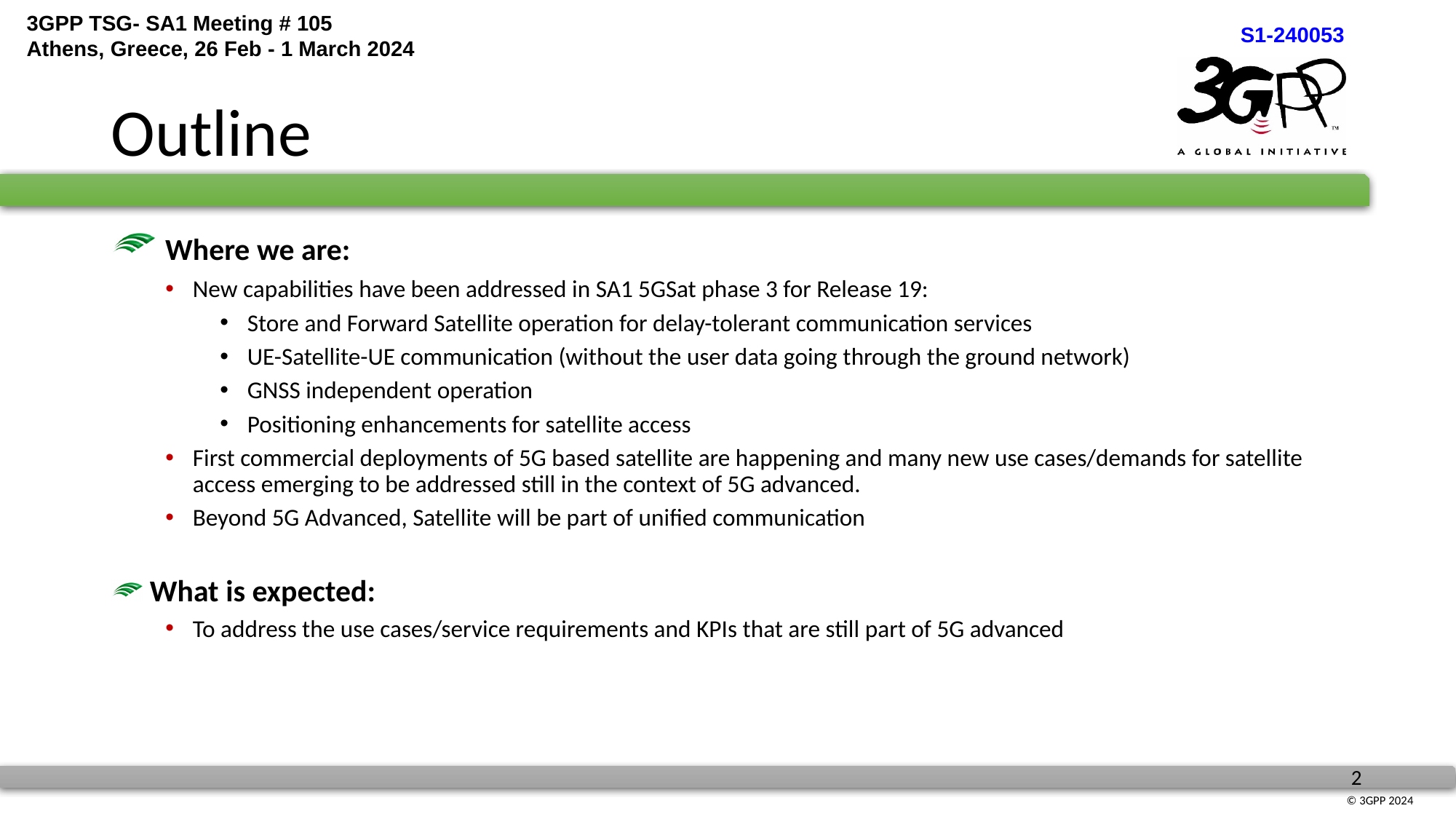

# Outline
 Where we are:
New capabilities have been addressed in SA1 5GSat phase 3 for Release 19:
Store and Forward Satellite operation for delay-tolerant communication services
UE-Satellite-UE communication (without the user data going through the ground network)
GNSS independent operation
Positioning enhancements for satellite access
First commercial deployments of 5G based satellite are happening and many new use cases/demands for satellite access emerging to be addressed still in the context of 5G advanced.
Beyond 5G Advanced, Satellite will be part of unified communication

 What is expected:
To address the use cases/service requirements and KPIs that are still part of 5G advanced